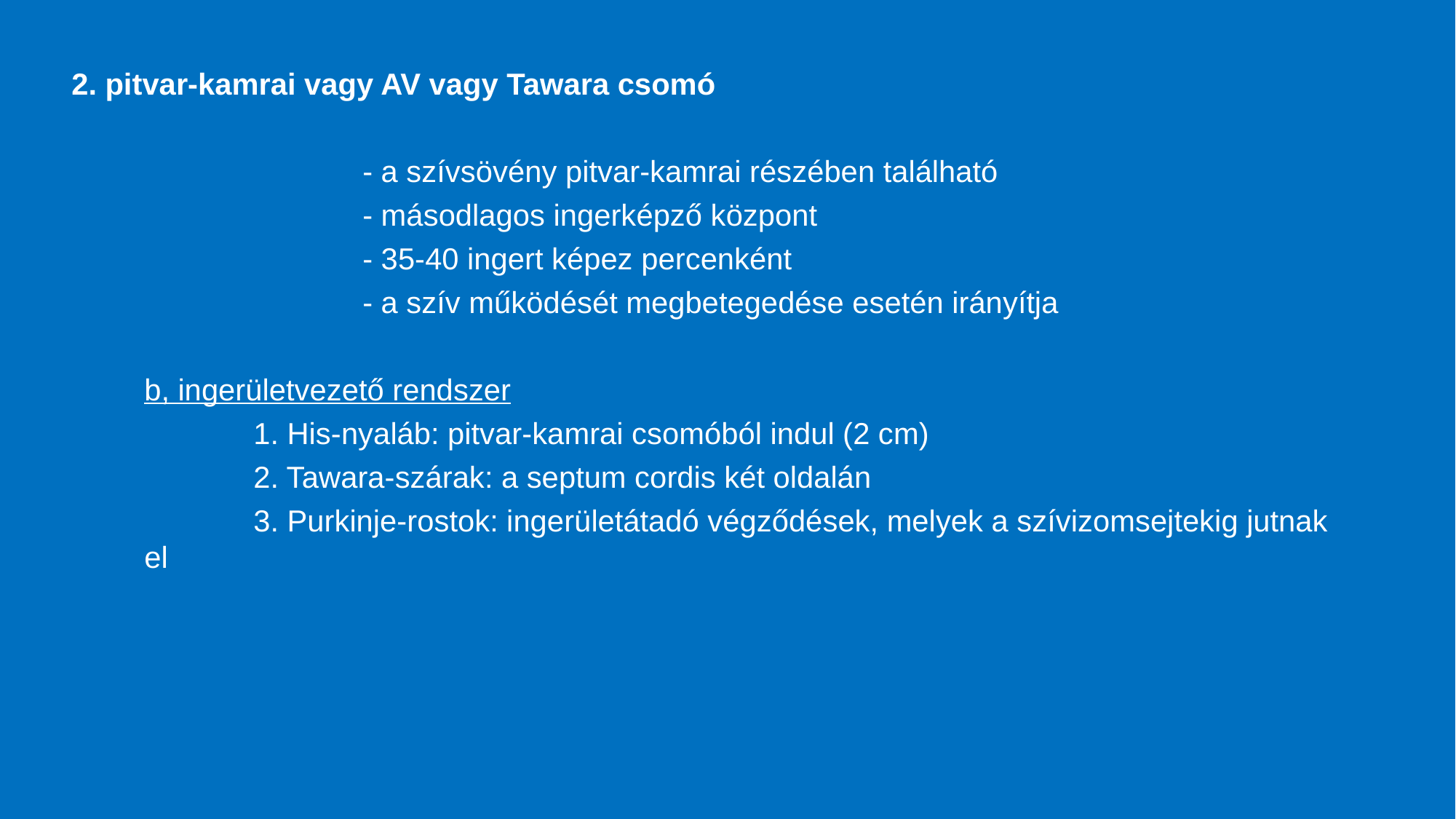

2. pitvar-kamrai vagy AV vagy Tawara csomó

			- a szívsövény pitvar-kamrai részében található
			- másodlagos ingerképző központ
			- 35-40 ingert képez percenként
			- a szív működését megbetegedése esetén irányítja

	b, ingerületvezető rendszer
		1. His-nyaláb: pitvar-kamrai csomóból indul (2 cm)
		2. Tawara-szárak: a septum cordis két oldalán
		3. Purkinje-rostok: ingerületátadó végződések, melyek a szívizomsejtekig jutnak el